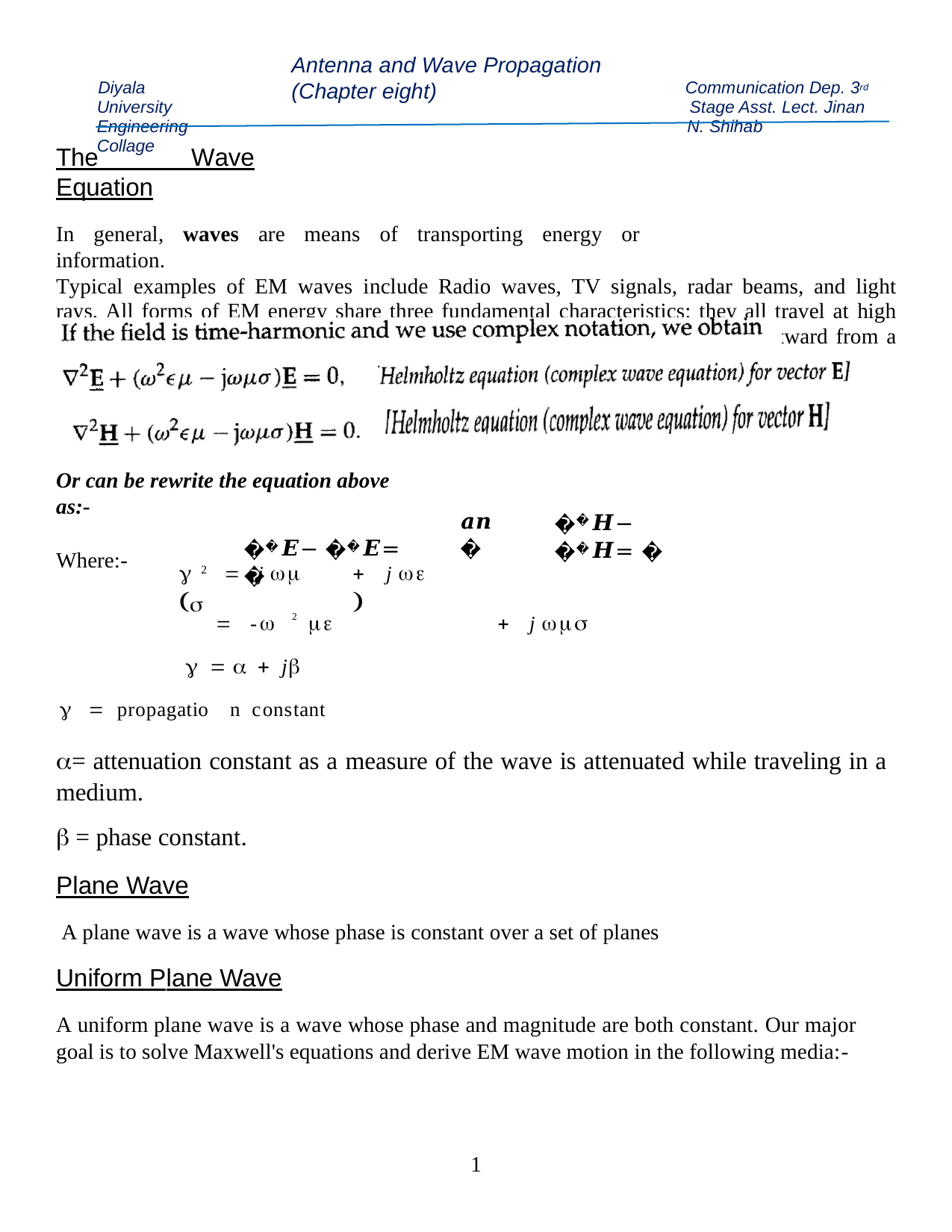

Antenna and Wave Propagation (Chapter eight)
Diyala University Engineering Collage
Communication Dep. 3rd  Stage Asst. Lect. Jinan N. Shihab

The Wave Equation

In general, waves are means of transporting energy or information.
Typical examples of EM waves include Radio waves, TV signals, radar beams, and light rays. All forms of EM energy share three fundamental characteristics: they all travel at high velocity; in traveling, they assume the properties of waves; and they radiate outward from a source, without benefit of any discernible physical vehicles.

Or can be rewrite the equation above as:-

��𝑬− ��𝑬= �
𝒂𝒏�
��𝑯− ��𝑯= �
Where:-
γ	=	j ωμ   (σ
+	j ωε	)
2
=  -ω  2  με	+	j ωμσ

γ  = α  +  jβ

γ   =  propagatio	n  constant

α= attenuation constant as a measure of the wave is attenuated while traveling in a medium.

β = phase constant.

Plane Wave

A plane wave is a wave whose phase is constant over a set of planes

Uniform Plane Wave

A uniform plane wave is a wave whose phase and magnitude are both constant. Our major goal is to solve Maxwell's equations and derive EM wave motion in the following media:-
1